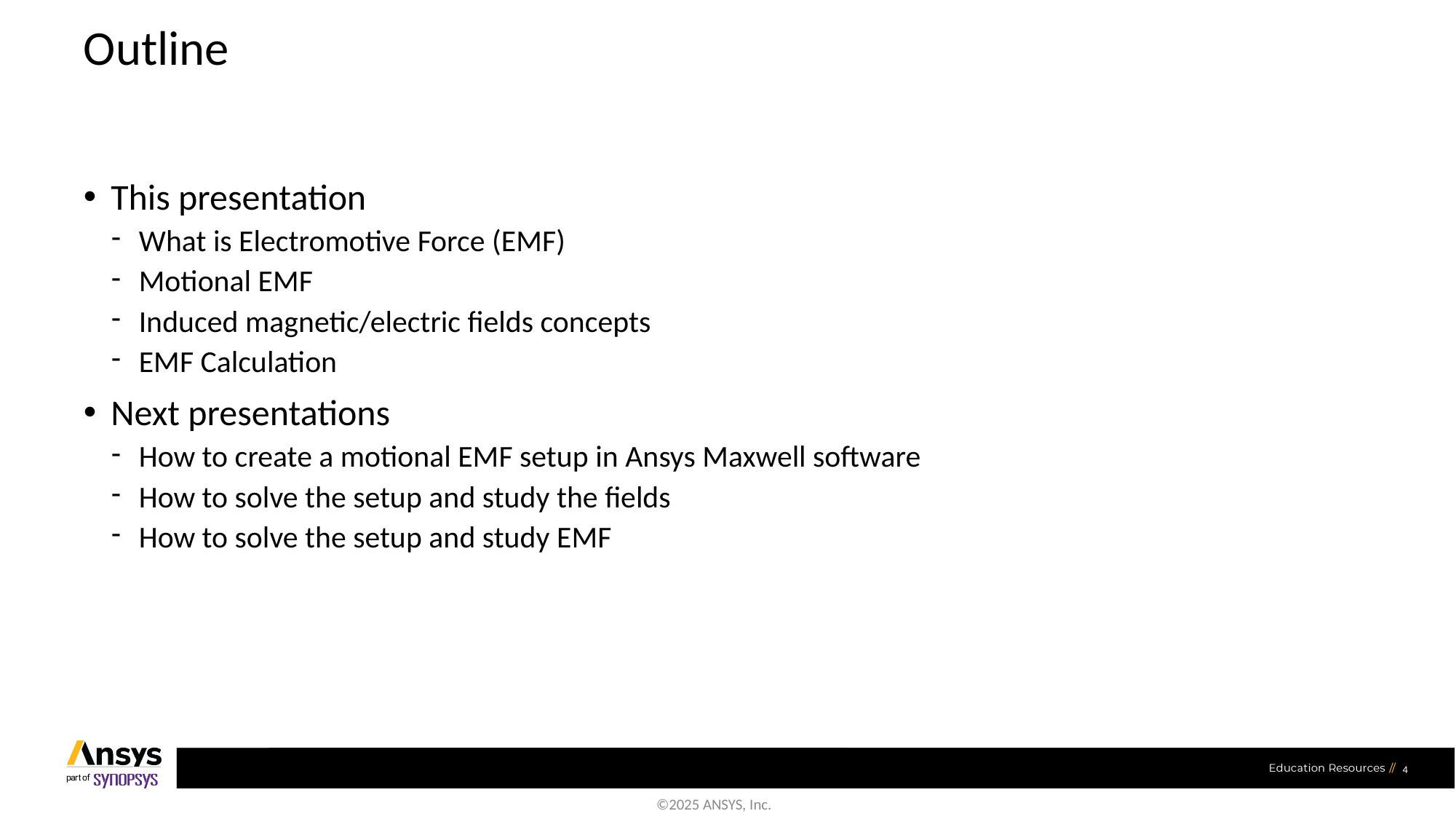

# Outline
This presentation
What is Electromotive Force (EMF)
Motional EMF
Induced magnetic/electric fields concepts
EMF Calculation
Next presentations
How to create a motional EMF setup in Ansys Maxwell software
How to solve the setup and study the fields
How to solve the setup and study EMF
4